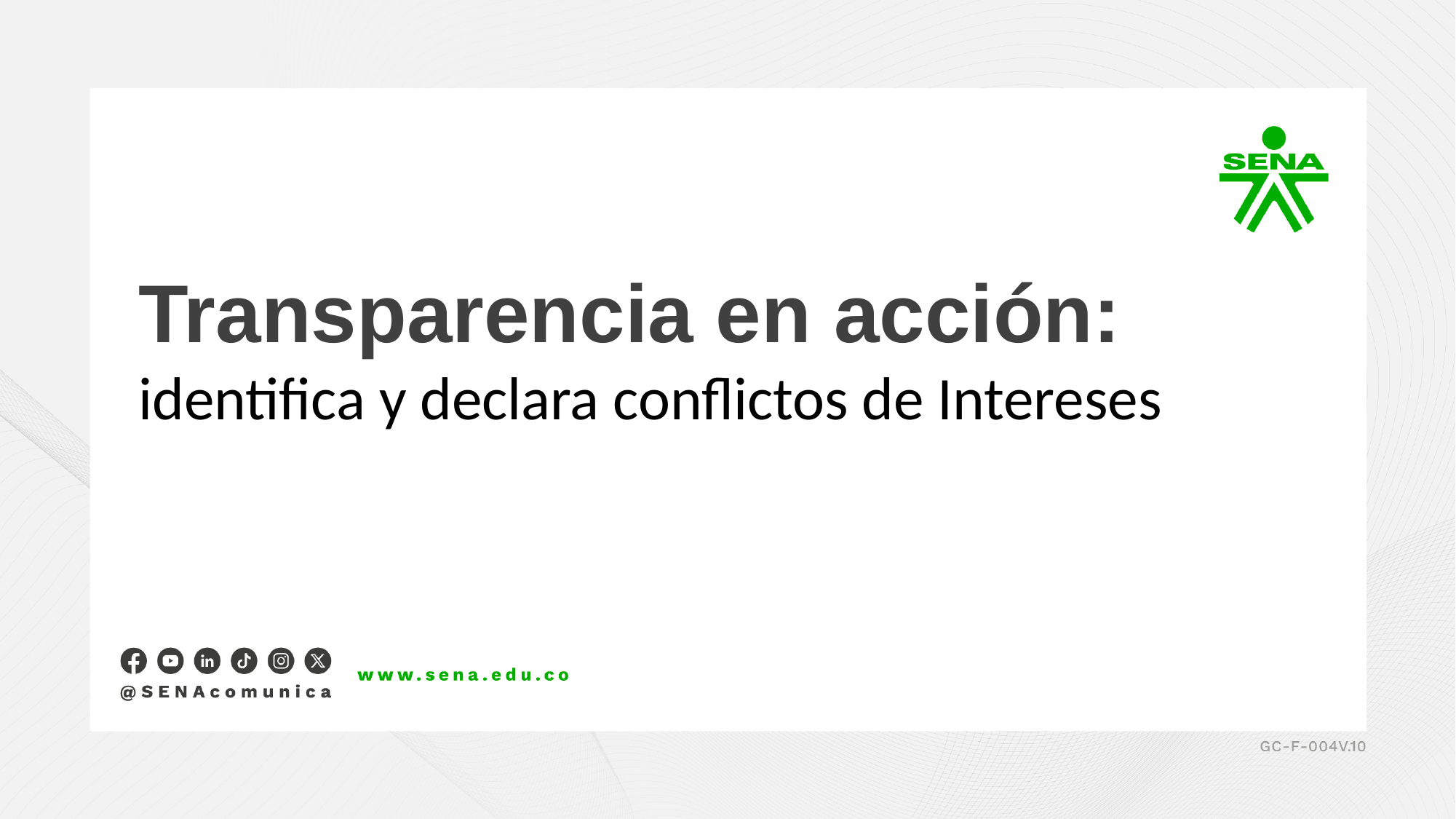

Transparencia en acción: identifica y declara conflictos de Intereses